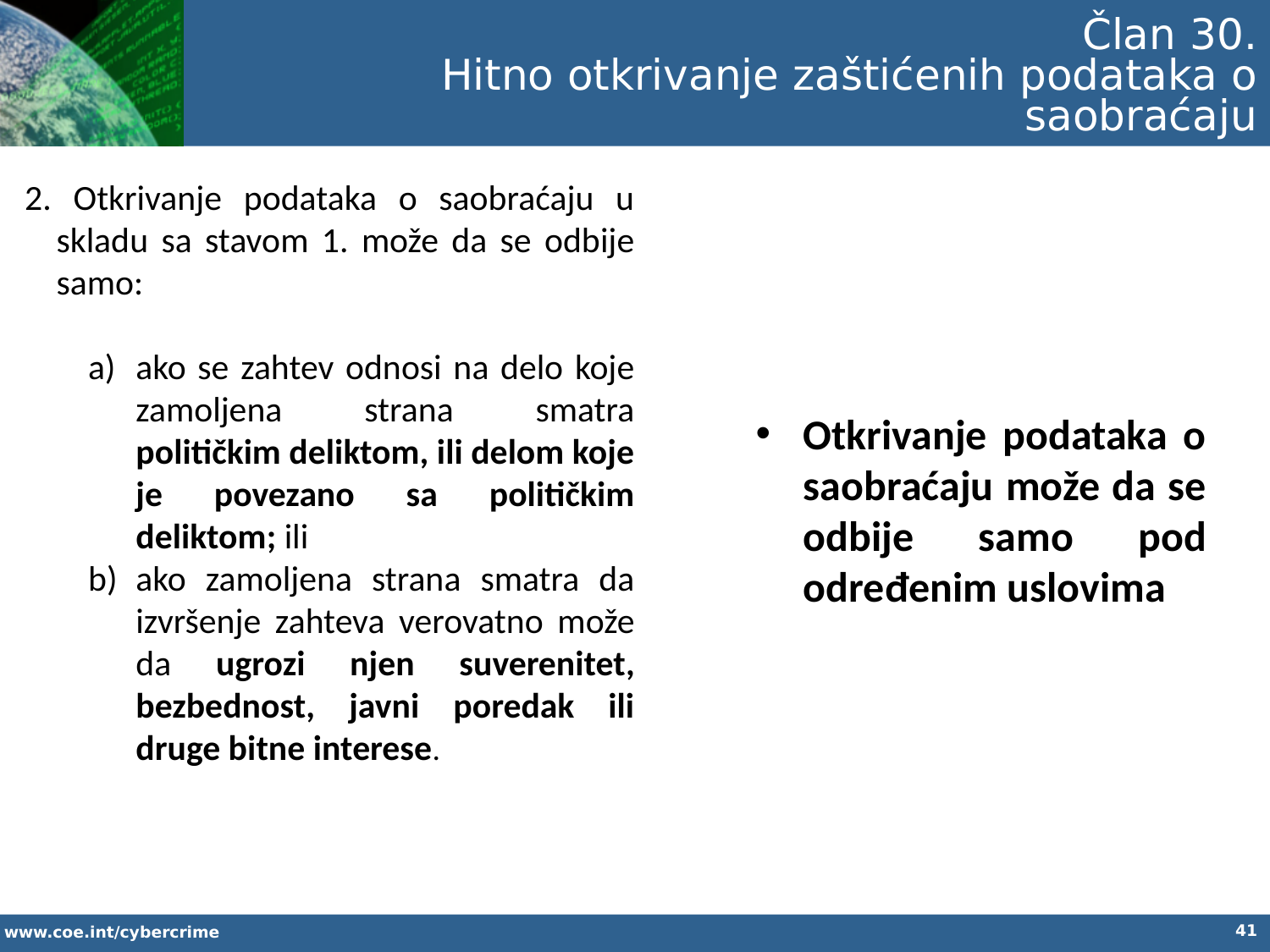

Član 30.
Hitno otkrivanje zaštićenih podataka o saobraćaju
2. Otkrivanje podataka o saobraćaju u skladu sa stavom 1. može da se odbije samo:

ako se zahtev odnosi na delo koje zamoljena strana smatra političkim deliktom, ili delom koje je povezano sa političkim deliktom; ili
ako zamoljena strana smatra da izvršenje zahteva verovatno može da ugrozi njen suverenitet, bezbednost, javni poredak ili druge bitne interese.
Otkrivanje podataka o saobraćaju može da se odbije samo pod određenim uslovima
41